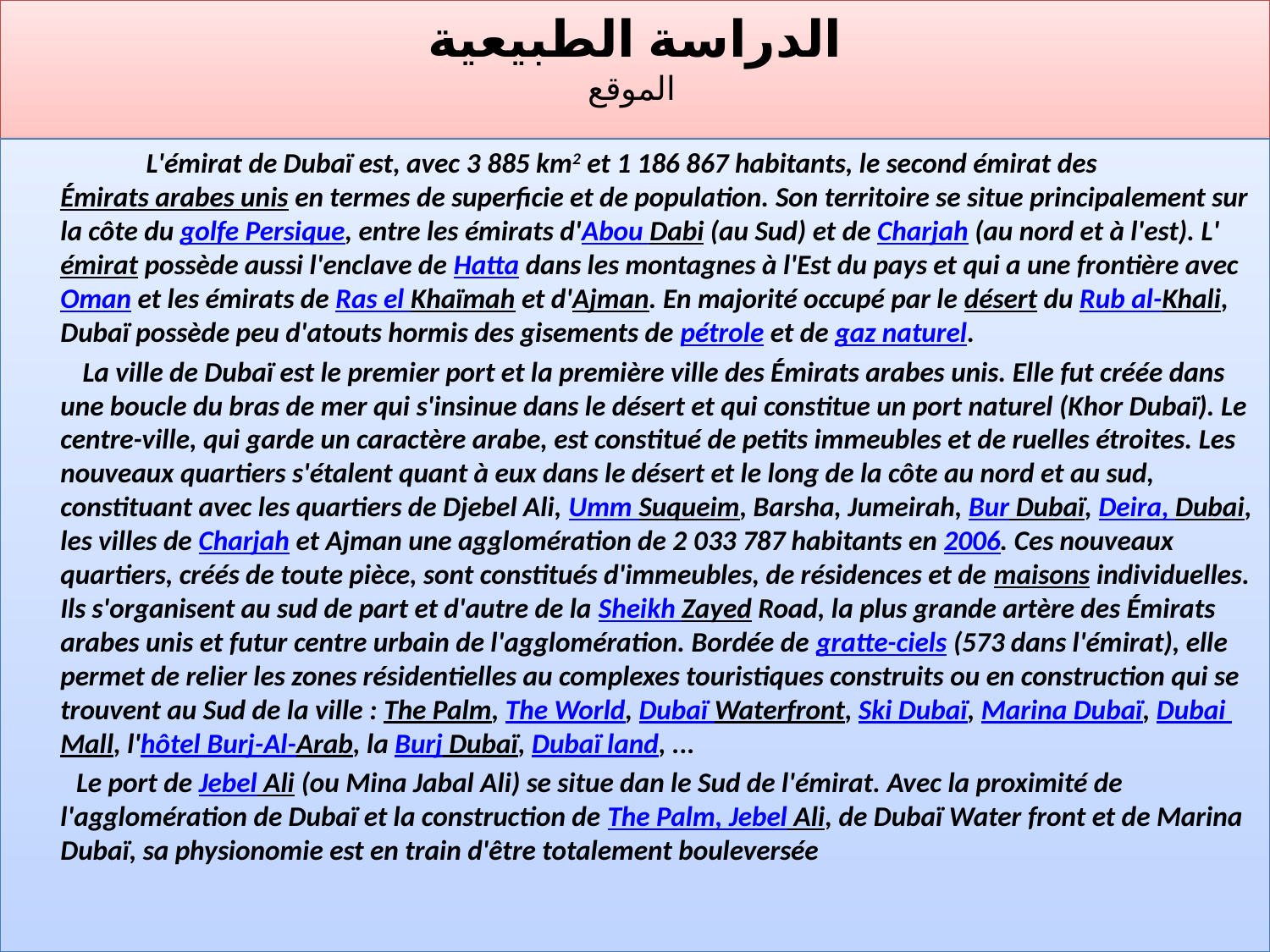

# الدراسة الطبيعية الموقع
                     L'émirat de Dubaï est, avec 3 885 km2 et 1 186 867 habitants, le second émirat des Émirats arabes unis en termes de superficie et de population. Son territoire se situe principalement sur la côte du golfe Persique, entre les émirats d'Abou Dabi (au Sud) et de Charjah (au nord et à l'est). L'émirat possède aussi l'enclave de Hatta dans les montagnes à l'Est du pays et qui a une frontière avec Oman et les émirats de Ras el Khaïmah et d'Ajman. En majorité occupé par le désert du Rub al-Khali, Dubaï possède peu d'atouts hormis des gisements de pétrole et de gaz naturel.
           La ville de Dubaï est le premier port et la première ville des Émirats arabes unis. Elle fut créée dans une boucle du bras de mer qui s'insinue dans le désert et qui constitue un port naturel (Khor Dubaï). Le centre-ville, qui garde un caractère arabe, est constitué de petits immeubles et de ruelles étroites. Les nouveaux quartiers s'étalent quant à eux dans le désert et le long de la côte au nord et au sud, constituant avec les quartiers de Djebel Ali, Umm Suqueim, Barsha, Jumeirah, Bur Dubaï, Deira, Dubai, les villes de Charjah et Ajman une agglomération de 2 033 787 habitants en 2006. Ces nouveaux quartiers, créés de toute pièce, sont constitués d'immeubles, de résidences et de maisons individuelles. Ils s'organisent au sud de part et d'autre de la Sheikh Zayed Road, la plus grande artère des Émirats arabes unis et futur centre urbain de l'agglomération. Bordée de gratte-ciels (573 dans l'émirat), elle permet de relier les zones résidentielles au complexes touristiques construits ou en construction qui se trouvent au Sud de la ville : The Palm, The World, Dubaï Waterfront, Ski Dubaï, Marina Dubaï, Dubai Mall, l'hôtel Burj-Al-Arab, la Burj Dubaï, Dubaï land, ...
          Le port de Jebel Ali (ou Mina Jabal Ali) se situe dan le Sud de l'émirat. Avec la proximité de l'agglomération de Dubaï et la construction de The Palm, Jebel Ali, de Dubaï Water front et de Marina Dubaï, sa physionomie est en train d'être totalement bouleversée